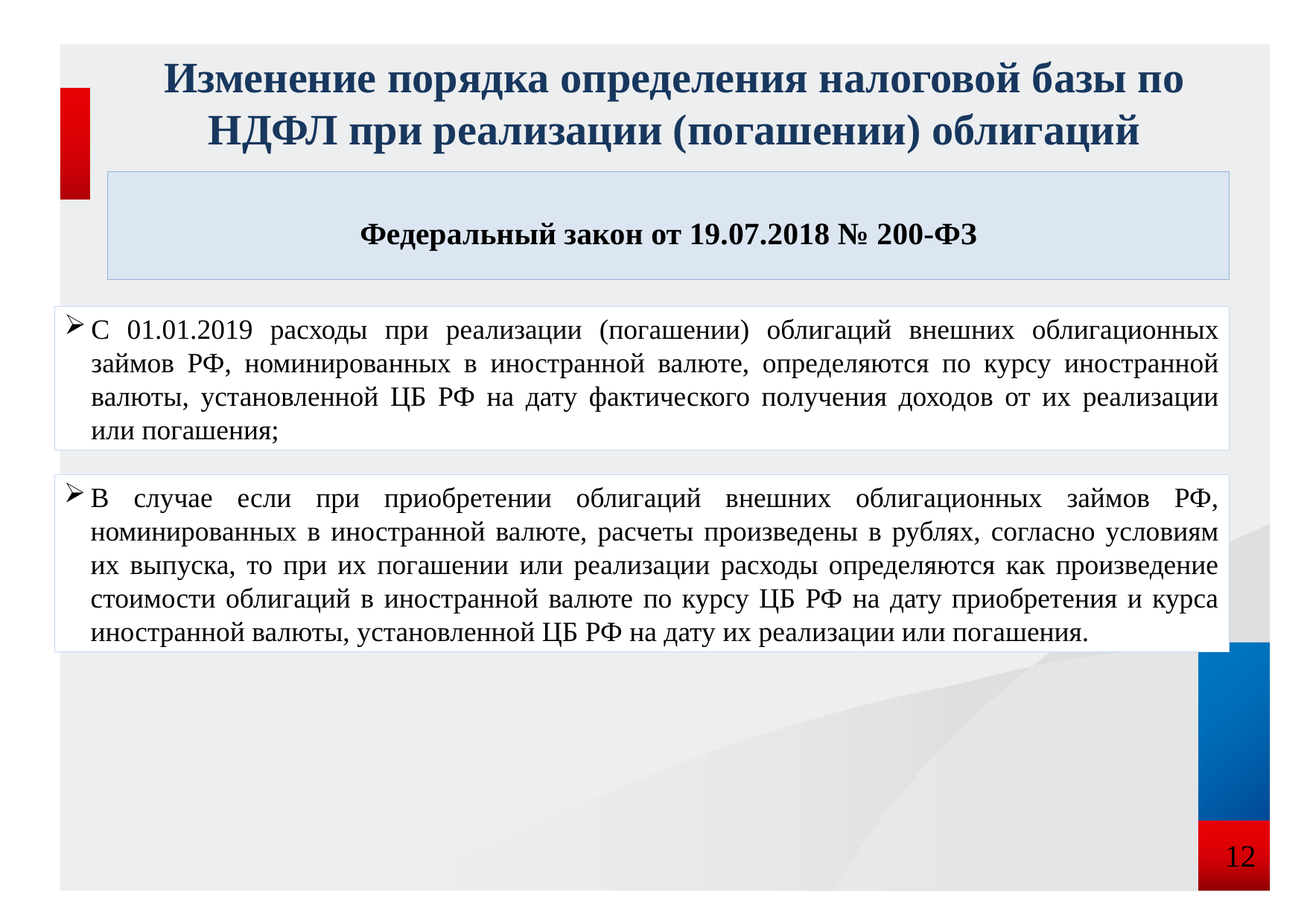

# Изменение порядка определения налоговой базы по НДФЛ при реализации (погашении) облигаций

Федеральный закон от 19.07.2018 № 200-ФЗ

С 01.01.2019 расходы при реализации (погашении) облигаций внешних облигационных займов РФ, номинированных в иностранной валюте, определяются по курсу иностранной валюты, установленной ЦБ РФ на дату фактического получения доходов от их реализации или погашения;
В случае если при приобретении облигаций внешних облигационных займов РФ, номинированных в иностранной валюте, расчеты произведены в рублях, согласно условиям их выпуска, то при их погашении или реализации расходы определяются как произведение стоимости облигаций в иностранной валюте по курсу ЦБ РФ на дату приобретения и курса иностранной валюты, установленной ЦБ РФ на дату их реализации или погашения.
12